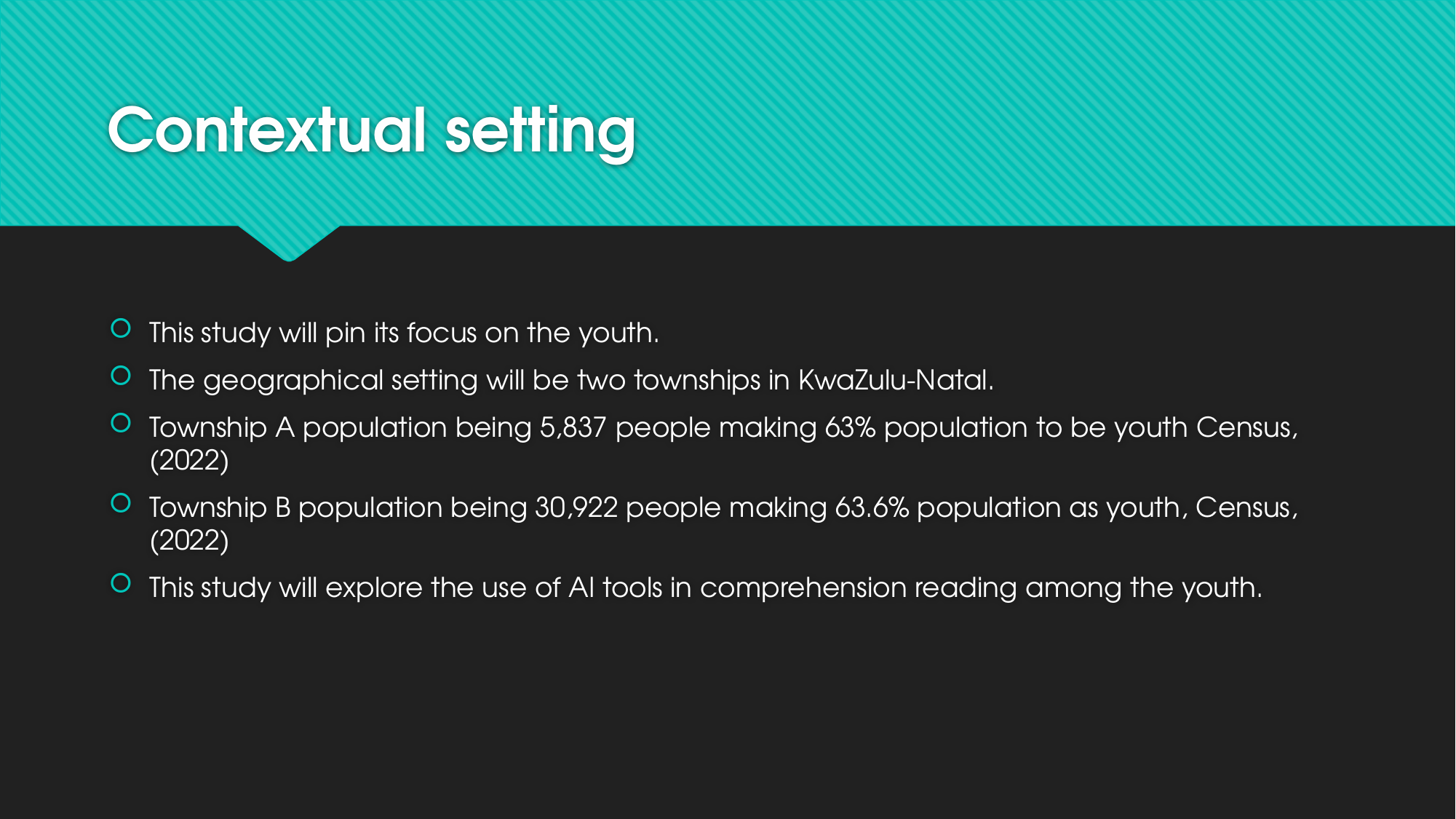

# Contextual setting
This study will pin its focus on the youth.
The geographical setting will be two townships in KwaZulu-Natal.
Township A population being 5,837 people making 63% population to be youth Census,(2022)
Township B population being 30,922 people making 63.6% population as youth, Census,(2022)
This study will explore the use of AI tools in comprehension reading among the youth.